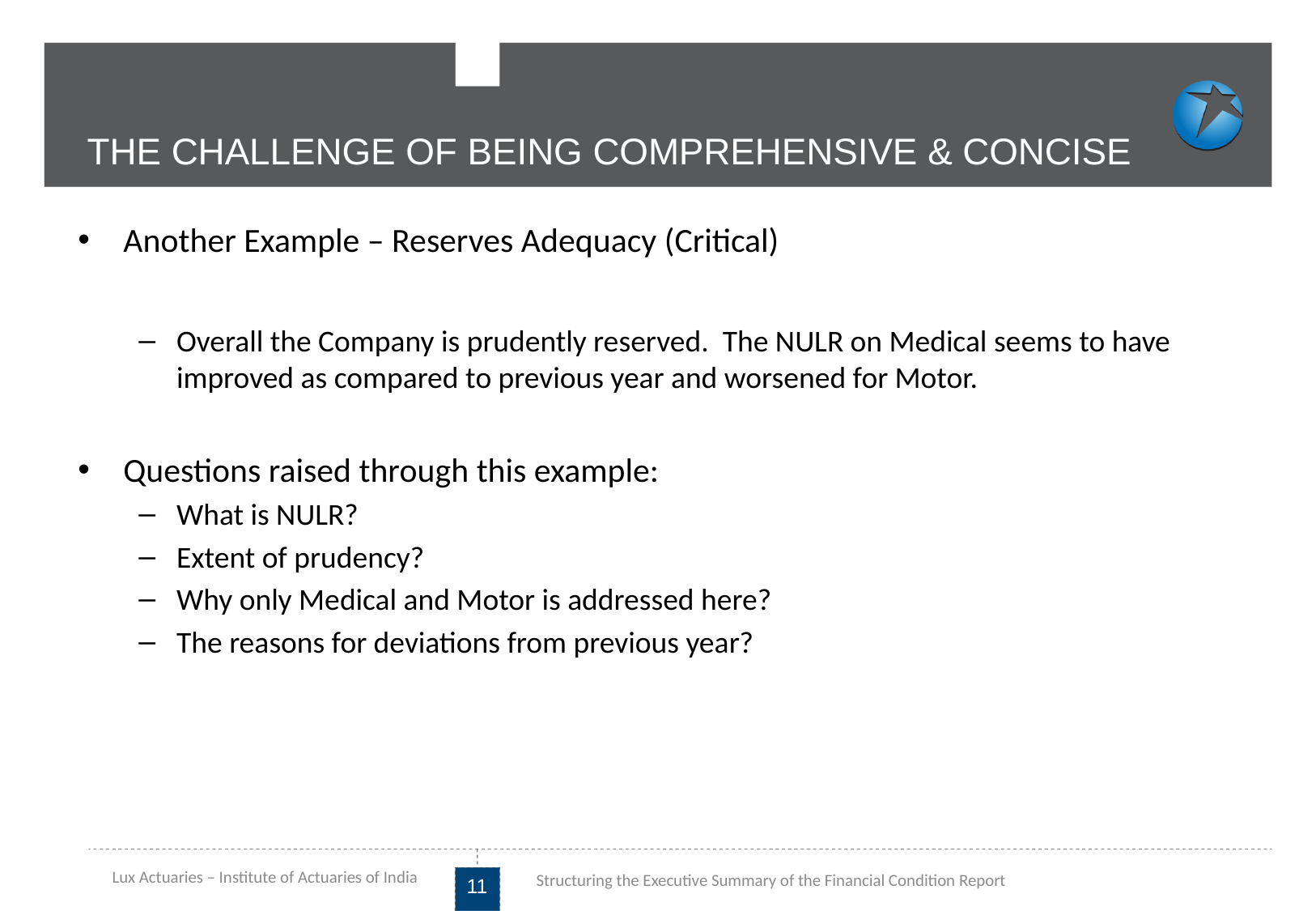

THE CHALLENGE OF BEING COMPREHENSIVE & CONCISE
Another Example – Reserves Adequacy (Critical)

Overall the Company is prudently reserved.  The NULR on Medical seems to have improved as compared to previous year and worsened for Motor.

Questions raised through this example:
What is NULR?
Extent of prudency?
Why only Medical and Motor is addressed here?
The reasons for deviations from previous year?

Lux Actuaries – Institute of Actuaries of India
Structuring the Executive Summary of the Financial Condition Report
11